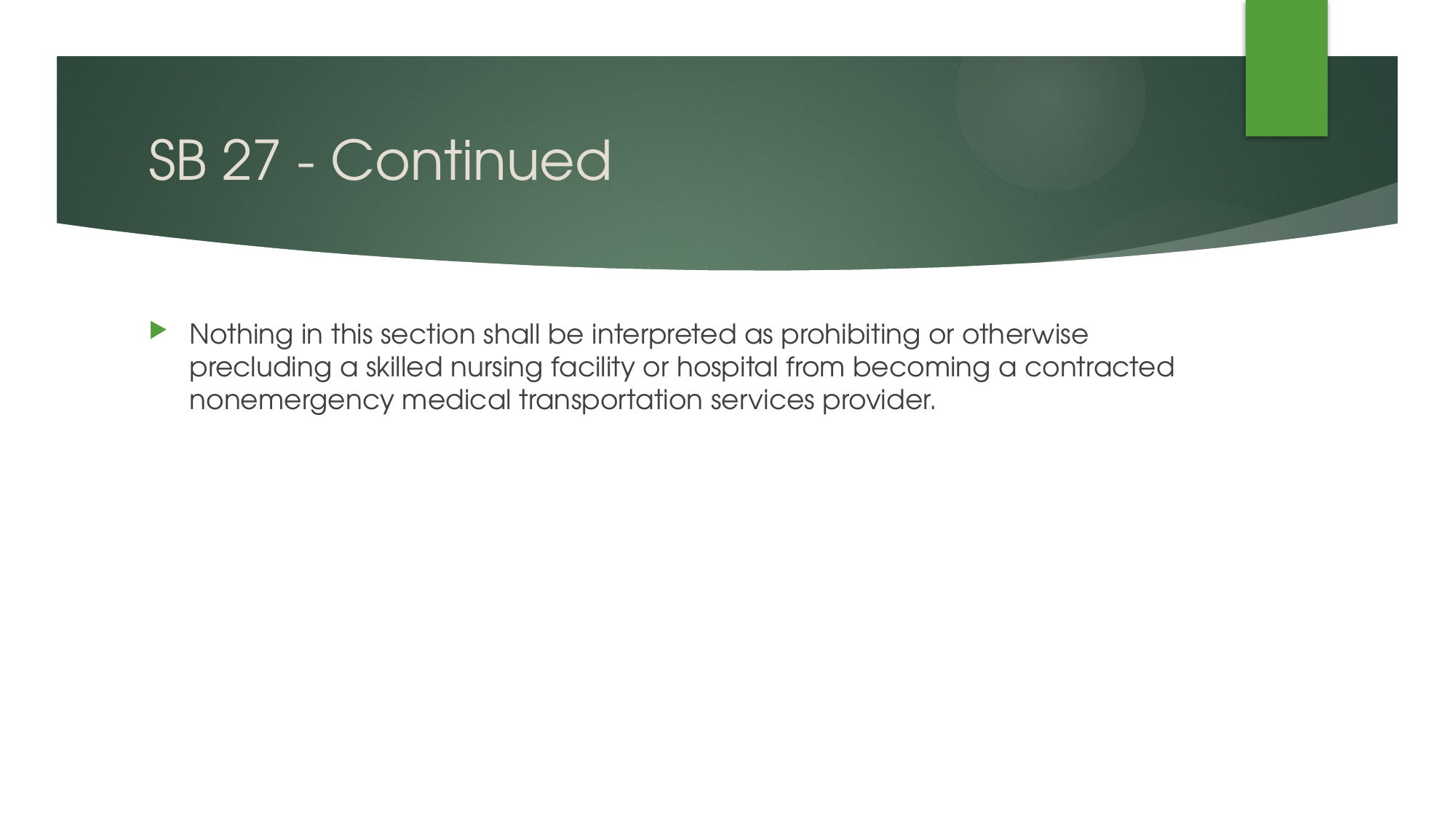

# SB 27 - Continued
Nothing in this section shall be interpreted as prohibiting or otherwise precluding a skilled nursing facility or hospital from becoming a contracted nonemergency medical transportation services provider.